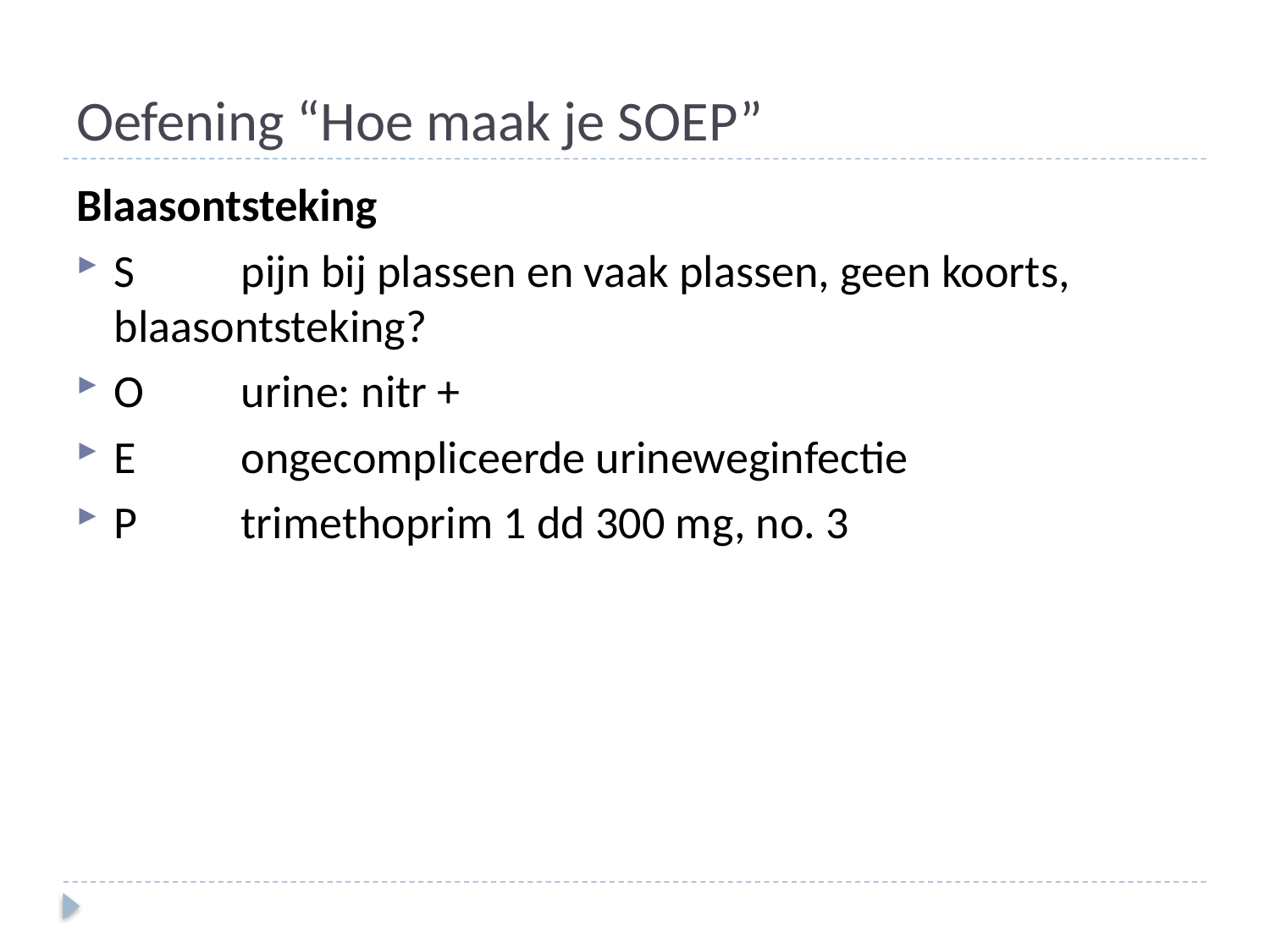

# Oefening “Hoe maak je SOEP”
Blaasontsteking
S	pijn bij plassen en vaak plassen, geen koorts, 	blaasontsteking?
O 	urine: nitr +
E	ongecompliceerde urineweginfectie
P 	trimethoprim 1 dd 300 mg, no. 3